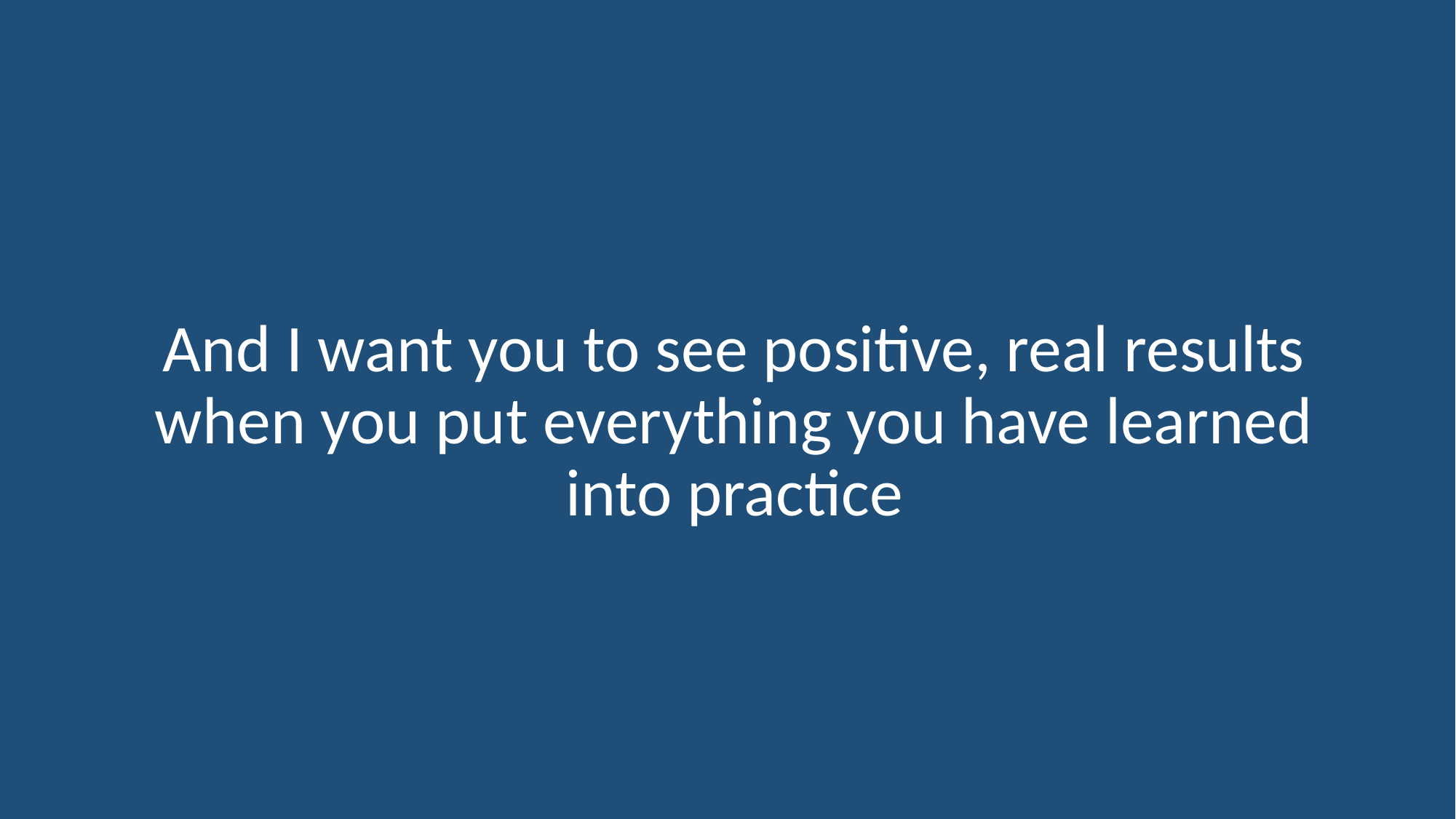

And I want you to see positive, real results when you put everything you have learned into practice